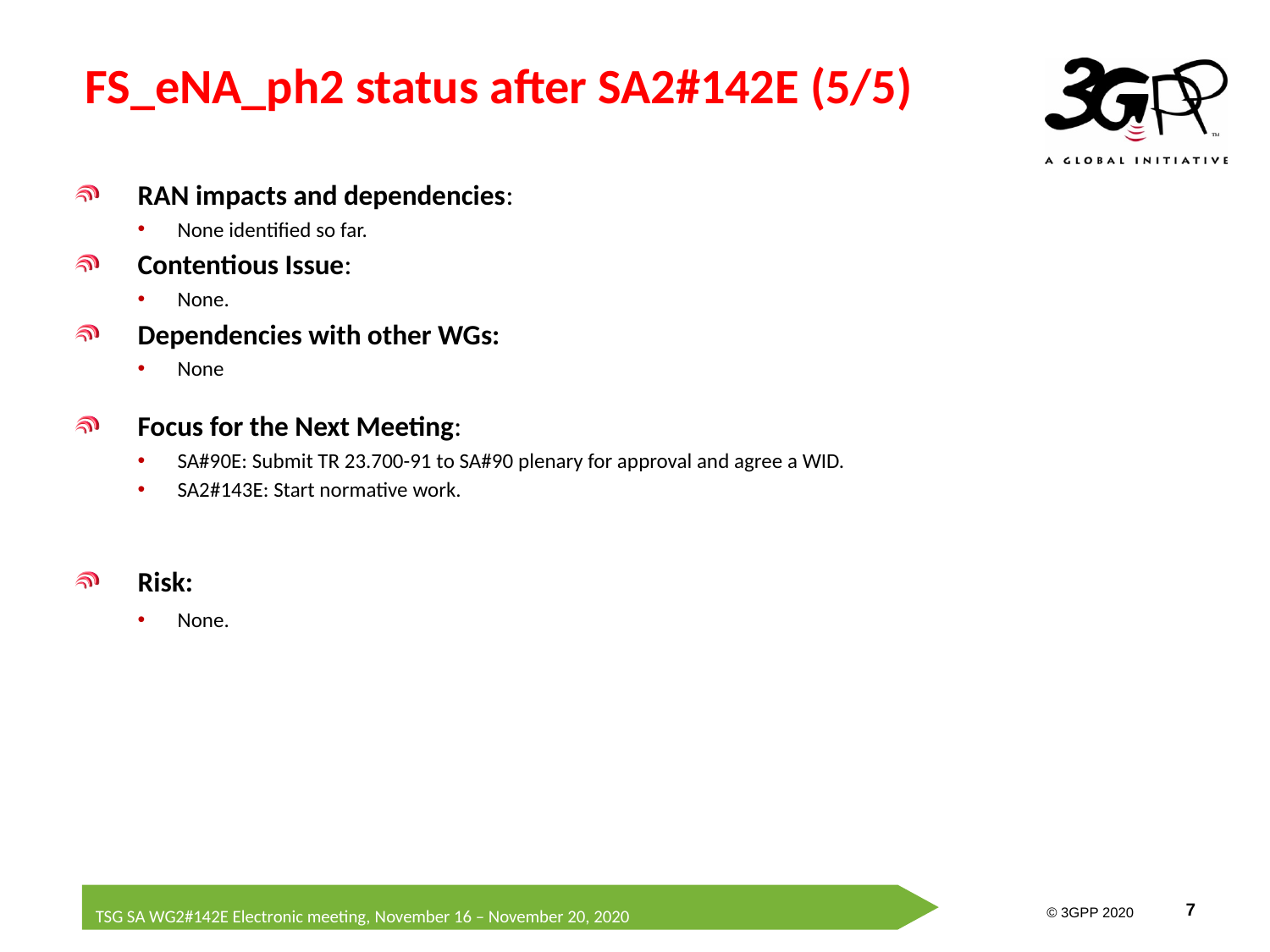

# FS_eNA_ph2 status after SA2#142E (5/5)
RAN impacts and dependencies:
None identified so far.
Contentious Issue:
None.
Dependencies with other WGs:
None

Focus for the Next Meeting:
SA#90E: Submit TR 23.700-91 to SA#90 plenary for approval and agree a WID.
SA2#143E: Start normative work.

Risk:
None.